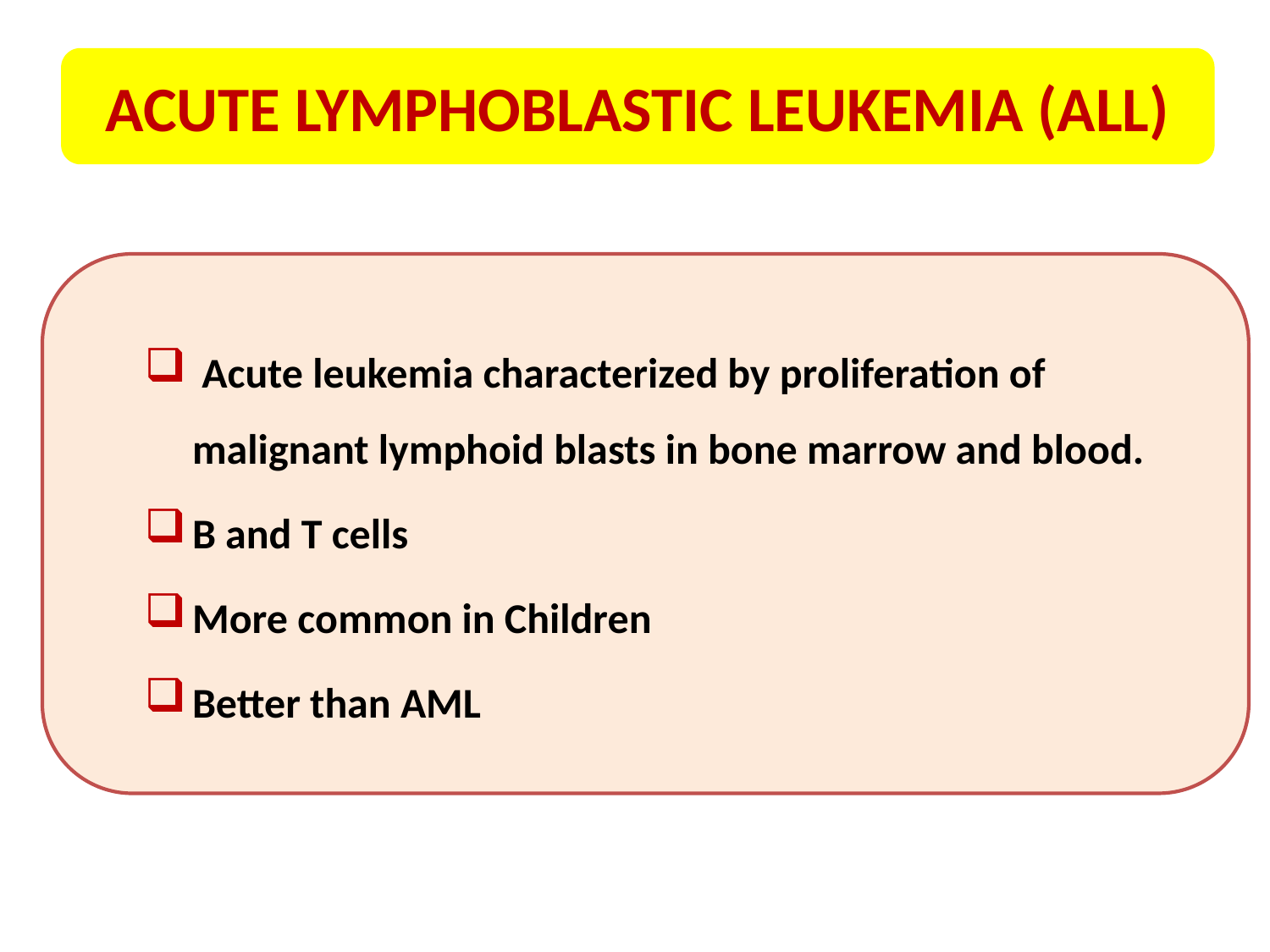

ACUTE LYMPHOBLASTIC LEUKEMIA (ALL)
 Acute leukemia characterized by proliferation of malignant lymphoid blasts in bone marrow and blood.
B and T cells
More common in Children
Better than AML